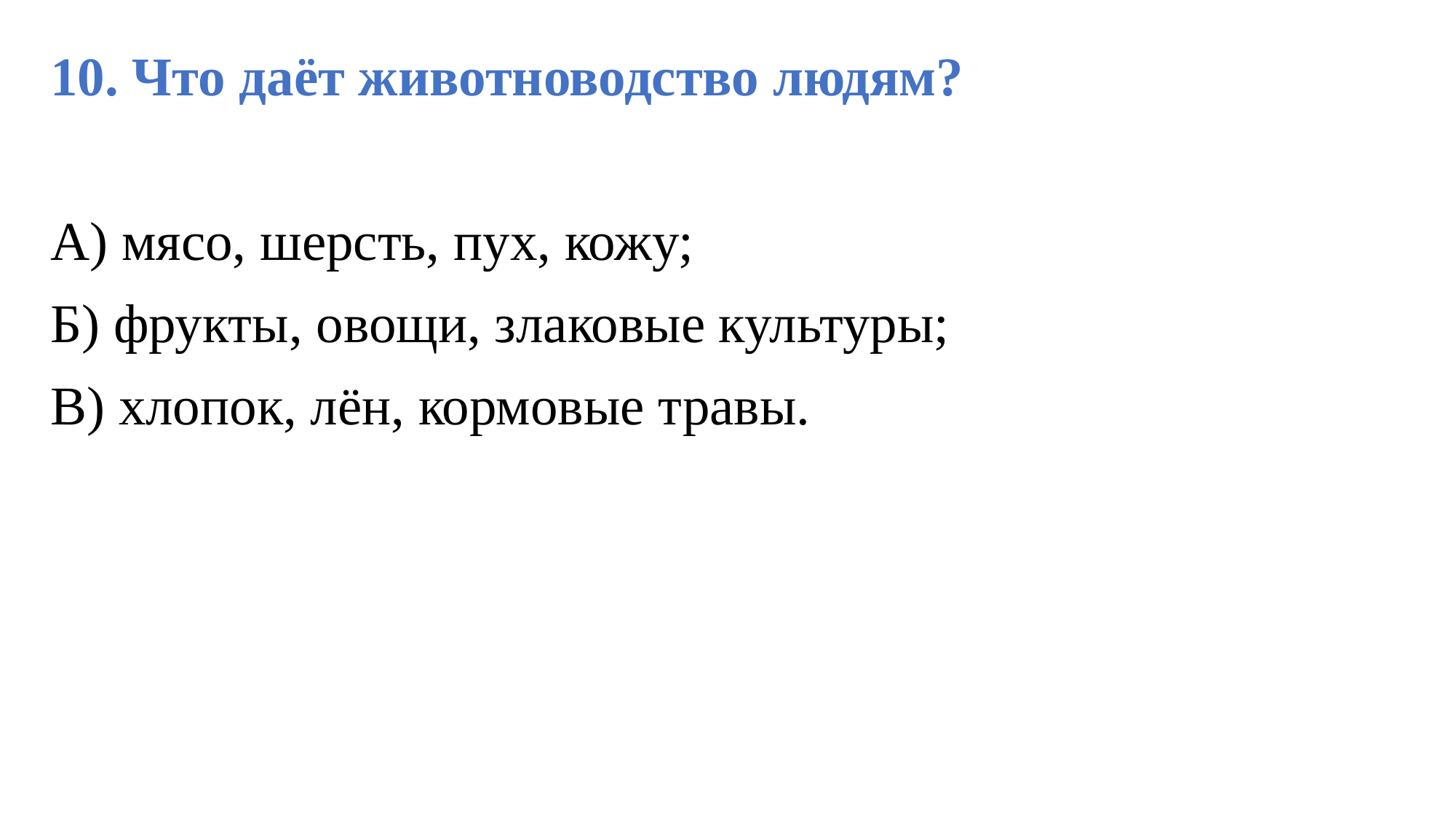

10. Что даёт животноводство людям?

А) мясо, шерсть, пух, кожу;
Б) фрукты, овощи, злаковые культуры;
В) хлопок, лён, кормовые травы.